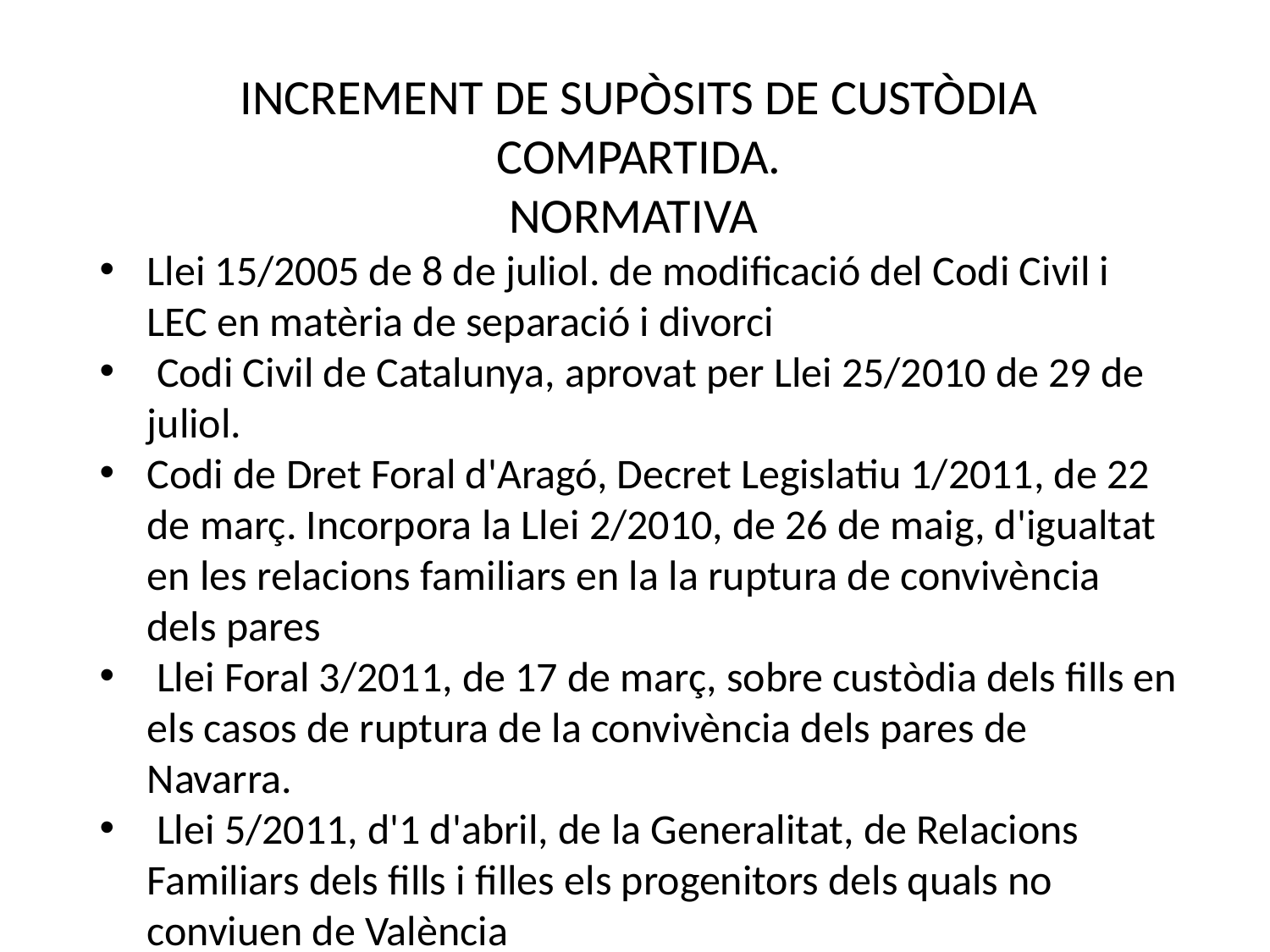

INCREMENT DE SUPÒSITS DE CUSTÒDIA COMPARTIDA.
NORMATIVA
Llei 15/2005 de 8 de juliol. de modificació del Codi Civil i LEC en matèria de separació i divorci
 Codi Civil de Catalunya, aprovat per Llei 25/2010 de 29 de juliol.
Codi de Dret Foral d'Aragó, Decret Legislatiu 1/2011, de 22 de març. Incorpora la Llei 2/2010, de 26 de maig, d'igualtat en les relacions familiars en la la ruptura de convivència dels pares
 Llei Foral 3/2011, de 17 de març, sobre custòdia dels fills en els casos de ruptura de la convivència dels pares de Navarra.
 Llei 5/2011, d'1 d'abril, de la Generalitat, de Relacions Familiars dels fills i filles els progenitors dels quals no conviuen de València